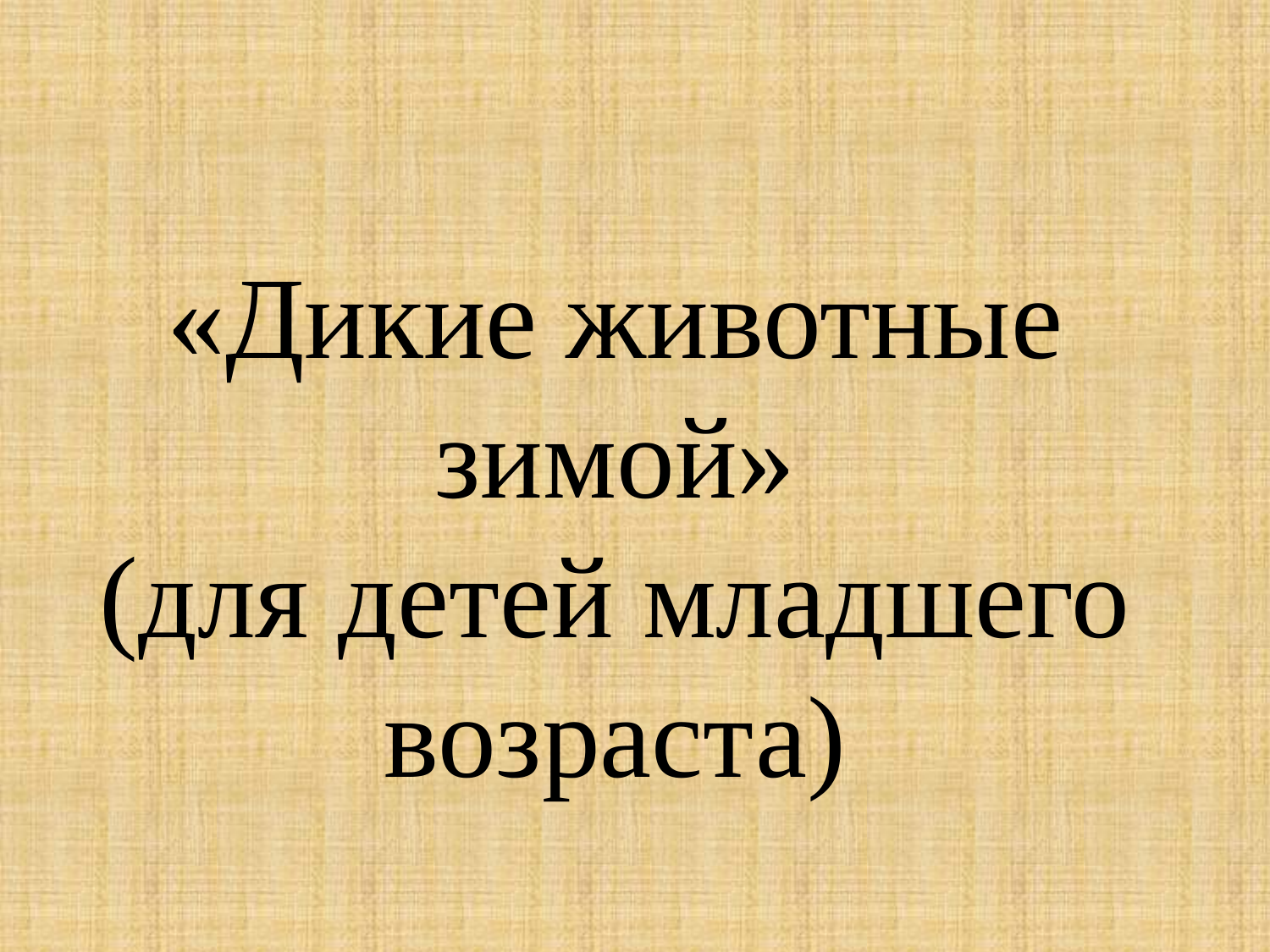

«Дикие животные зимой»
(для детей младшего возраста)